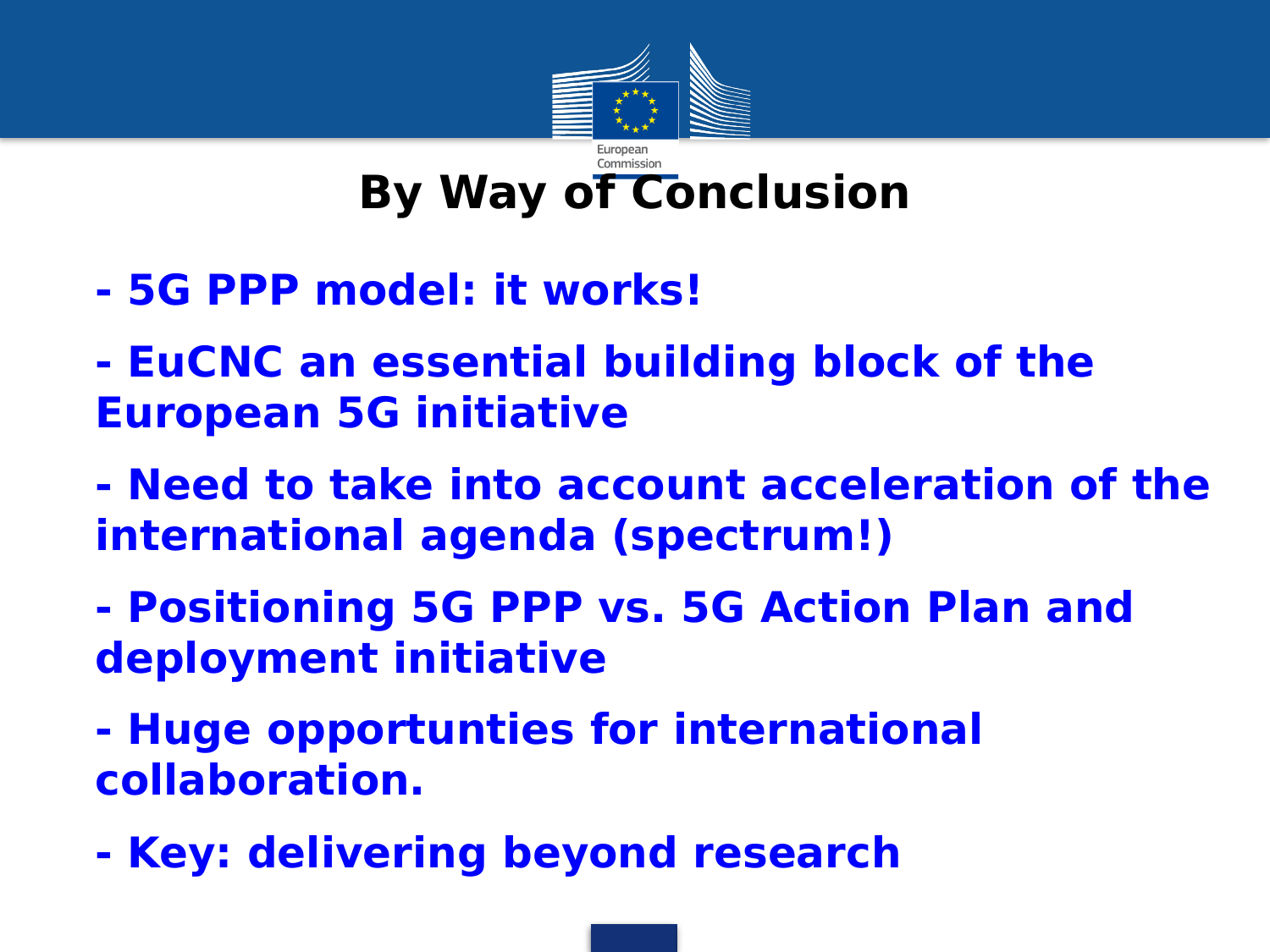

By Way of Conclusion
	- 5G PPP model: it works!
	- EuCNC an essential building block of the European 5G initiative
	- Need to take into account acceleration of the international agenda (spectrum!)
	- Positioning 5G PPP vs. 5G Action Plan and deployment initiative
	- Huge opportunties for international collaboration.
	- Key: delivering beyond research